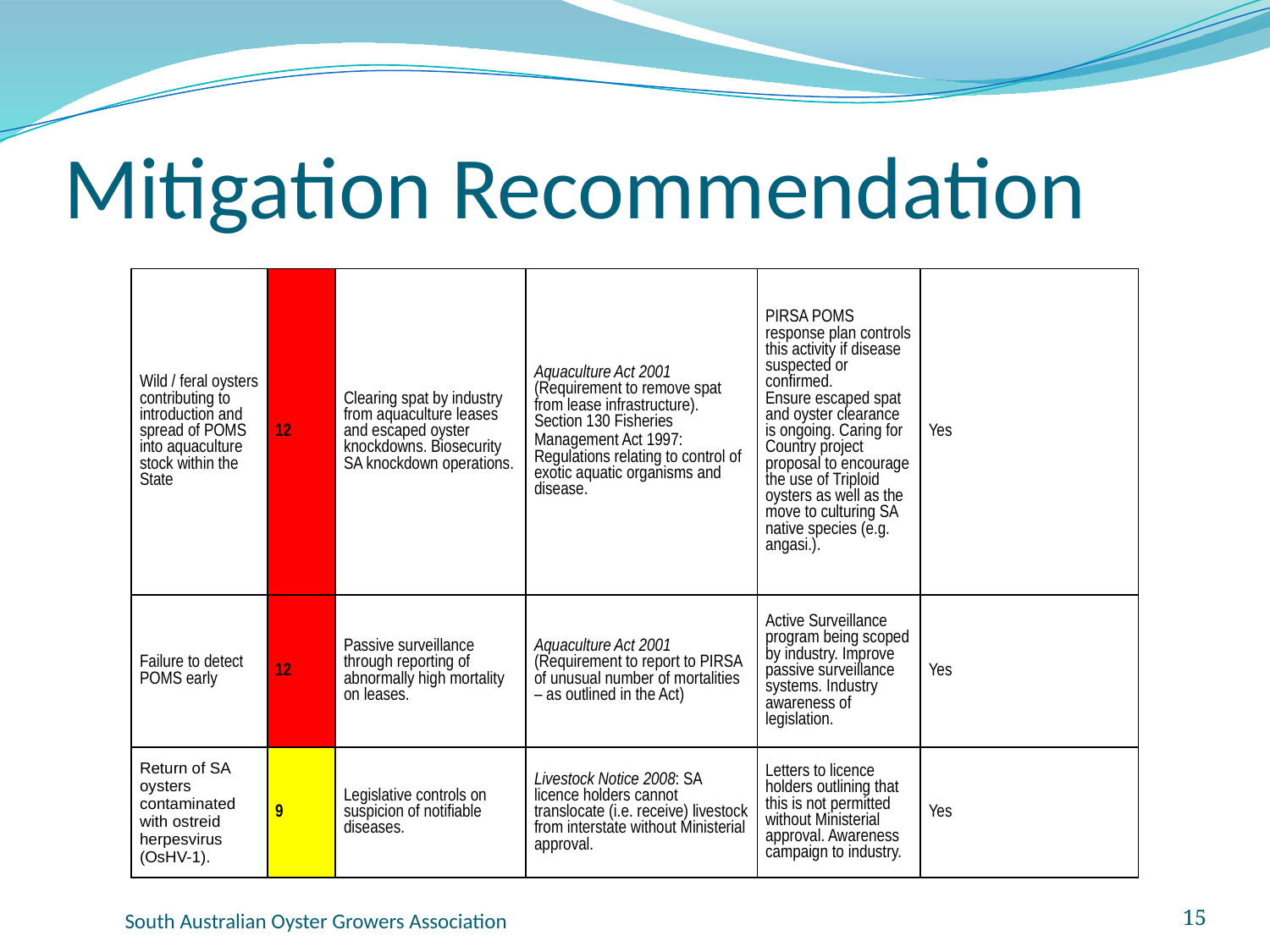

# Mitigation Recommendation
| Wild / feral oysters contributing to introduction and spread of POMS into aquaculture stock within the State | 12 | Clearing spat by industry from aquaculture leases and escaped oyster knockdowns. Biosecurity SA knockdown operations. | Aquaculture Act 2001 (Requirement to remove spat from lease infrastructure). Section 130 Fisheries Management Act 1997: Regulations relating to control of exotic aquatic organisms and disease. | PIRSA POMS response plan controls this activity if disease suspected or confirmed. Ensure escaped spat and oyster clearance is ongoing. Caring for Country project proposal to encourage the use of Triploid oysters as well as the move to culturing SA native species (e.g. angasi.). | Yes |
| --- | --- | --- | --- | --- | --- |
| Failure to detect POMS early | 12 | Passive surveillance through reporting of abnormally high mortality on leases. | Aquaculture Act 2001 (Requirement to report to PIRSA of unusual number of mortalities – as outlined in the Act) | Active Surveillance program being scoped by industry. Improve passive surveillance systems. Industry awareness of legislation. | Yes |
| Return of SA oysters contaminated with ostreid herpesvirus (OsHV-1). | 9 | Legislative controls on suspicion of notifiable diseases. | Livestock Notice 2008: SA licence holders cannot translocate (i.e. receive) livestock from interstate without Ministerial approval. | Letters to licence holders outlining that this is not permitted without Ministerial approval. Awareness campaign to industry. | Yes |
South Australian Oyster Growers Association
15